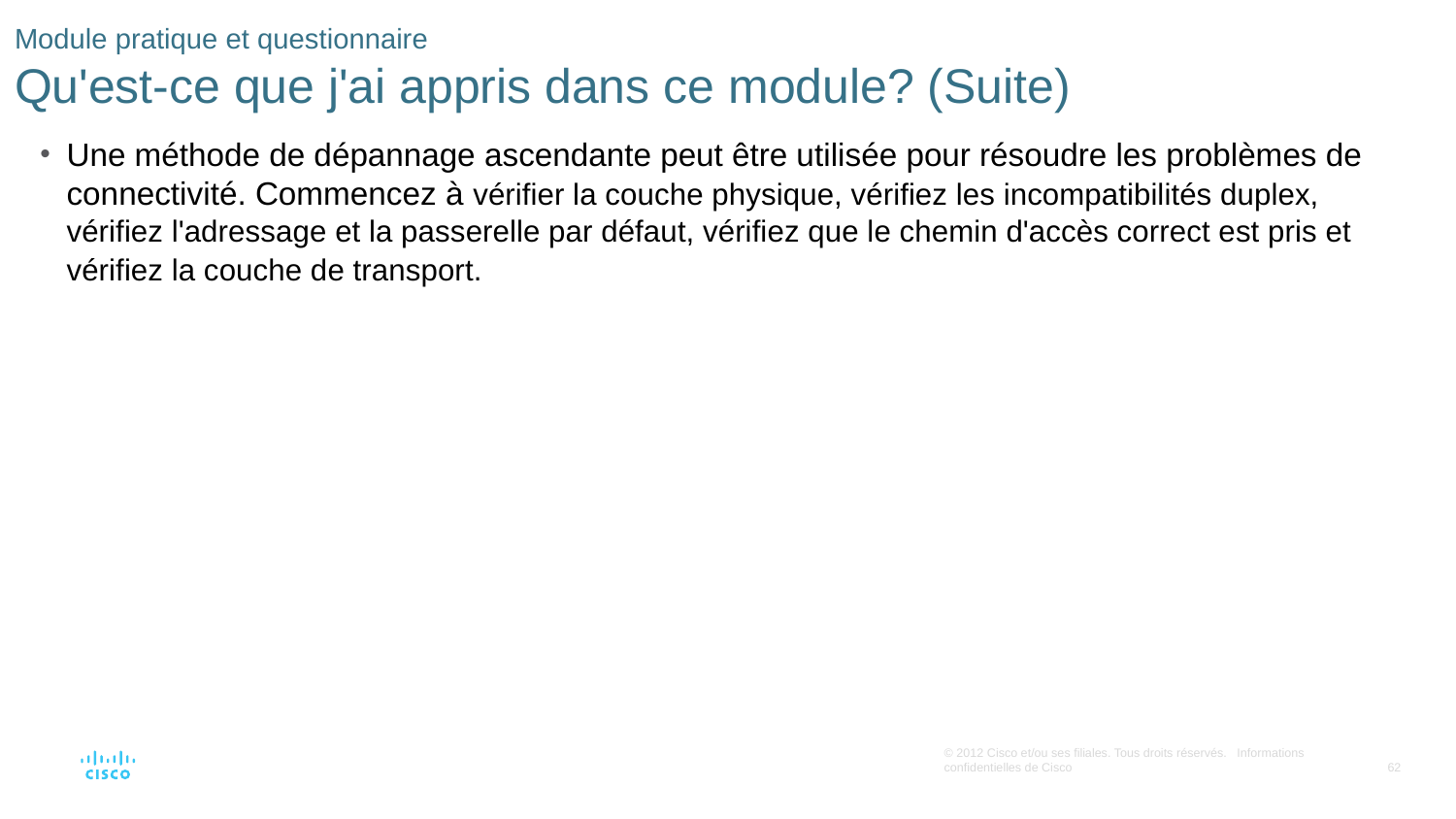

# Module pratique et questionnaire Qu'est-ce que j'ai appris dans ce module? (Suite)
Une méthode de dépannage ascendante peut être utilisée pour résoudre les problèmes de connectivité. Commencez à vérifier la couche physique, vérifiez les incompatibilités duplex, vérifiez l'adressage et la passerelle par défaut, vérifiez que le chemin d'accès correct est pris et vérifiez la couche de transport.